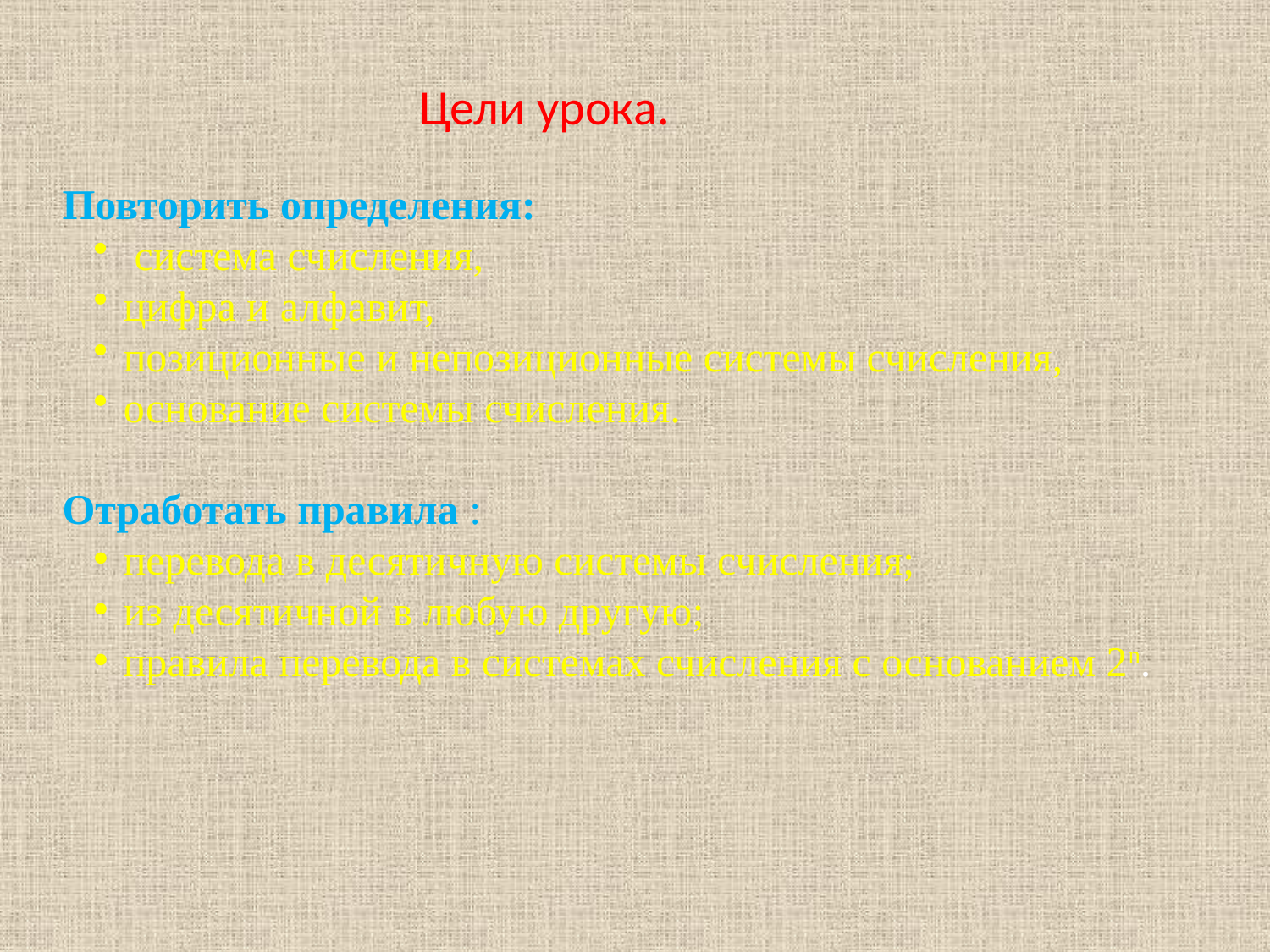

Цели урока.
Повторить определения:
 система счисления,
цифра и алфавит,
позиционные и непозиционные системы счисления,
основание системы счисления.

Отработать правила :
перевода в десятичную системы счисления;
из десятичной в любую другую;
правила перевода в системах счисления с основанием 2n.